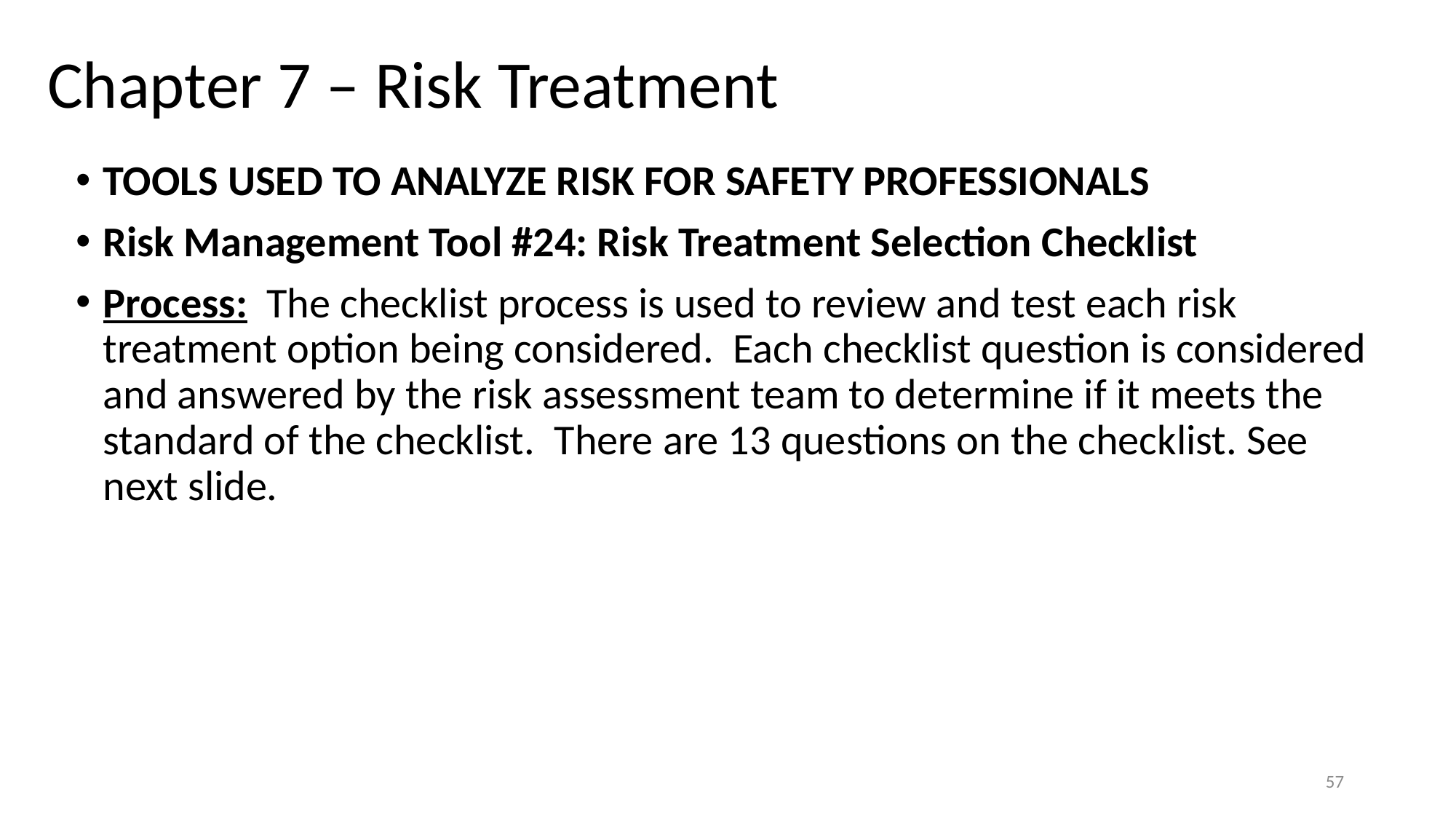

# Chapter 7 – Risk Treatment
TOOLS USED TO ANALYZE RISK FOR SAFETY PROFESSIONALS
Risk Management Tool #24: Risk Treatment Selection Checklist
Process:  The checklist process is used to review and test each risk treatment option being considered.  Each checklist question is considered and answered by the risk assessment team to determine if it meets the standard of the checklist.  There are 13 questions on the checklist. See next slide.
57